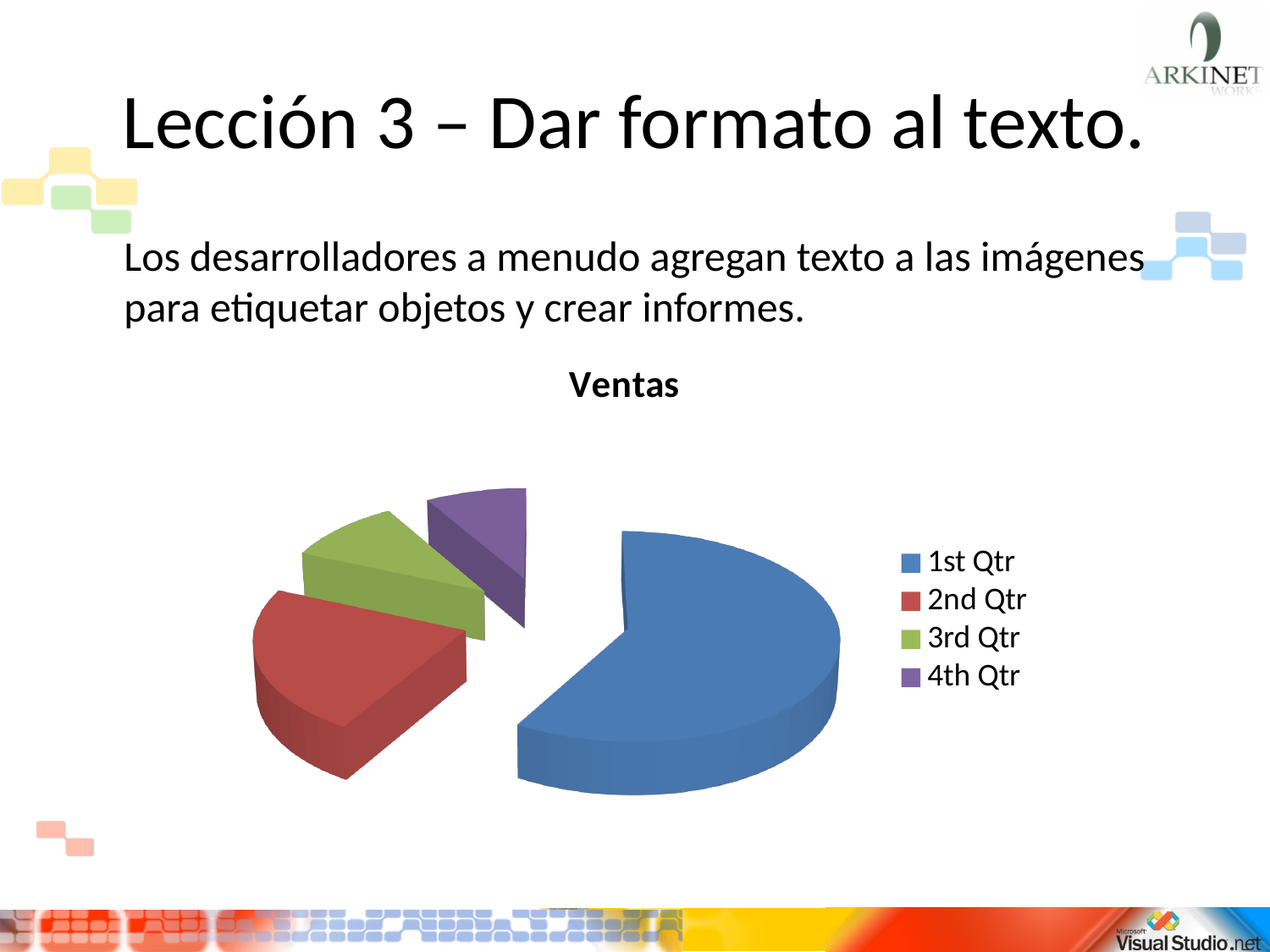

# Lección 3 – Dar formato al texto.
	Los desarrolladores a menudo agregan texto a las imágenes para etiquetar objetos y crear informes.

[unsupported chart]